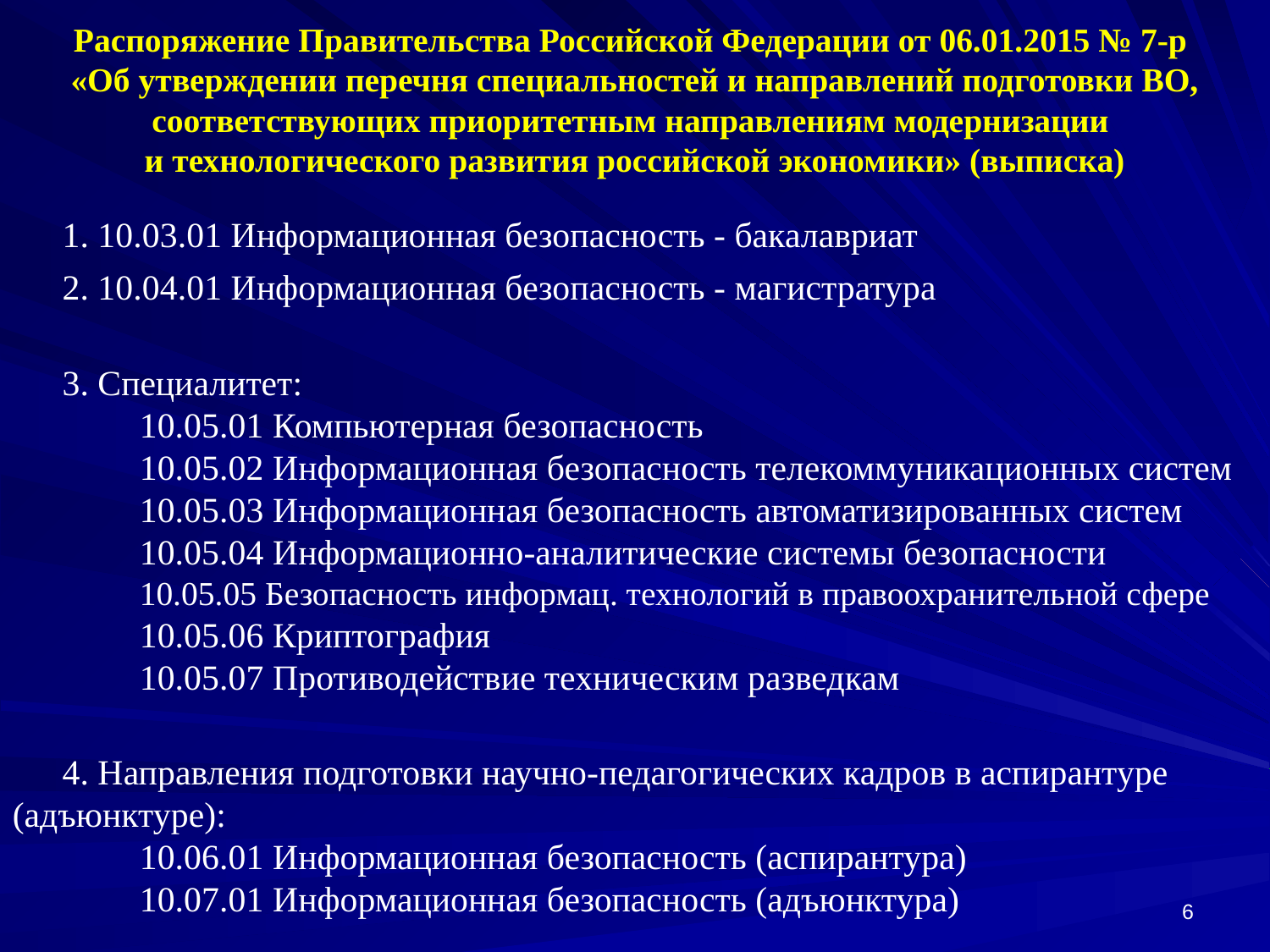

Распоряжение Правительства Российской Федерации от 06.01.2015 № 7-р
«Об утверждении перечня специальностей и направлений подготовки ВО, соответствующих приоритетным направлениям модернизации
и технологического развития российской экономики» (выписка)
1. 10.03.01 Информационная безопасность - бакалавриат

2. 10.04.01 Информационная безопасность - магистратура

3. Специалитет:
	10.05.01 Компьютерная безопасность
	10.05.02 Информационная безопасность телекоммуникационных систем
	10.05.03 Информационная безопасность автоматизированных систем
	10.05.04 Информационно-аналитические системы безопасности
	10.05.05 Безопасность информац. технологий в правоохранительной сфере
	10.05.06 Криптография
	10.05.07 Противодействие техническим разведкам

4. Направления подготовки научно-педагогических кадров в аспирантуре (адъюнктуре):
	10.06.01 Информационная безопасность (аспирантура)
	10.07.01 Информационная безопасность (адъюнктура)
6